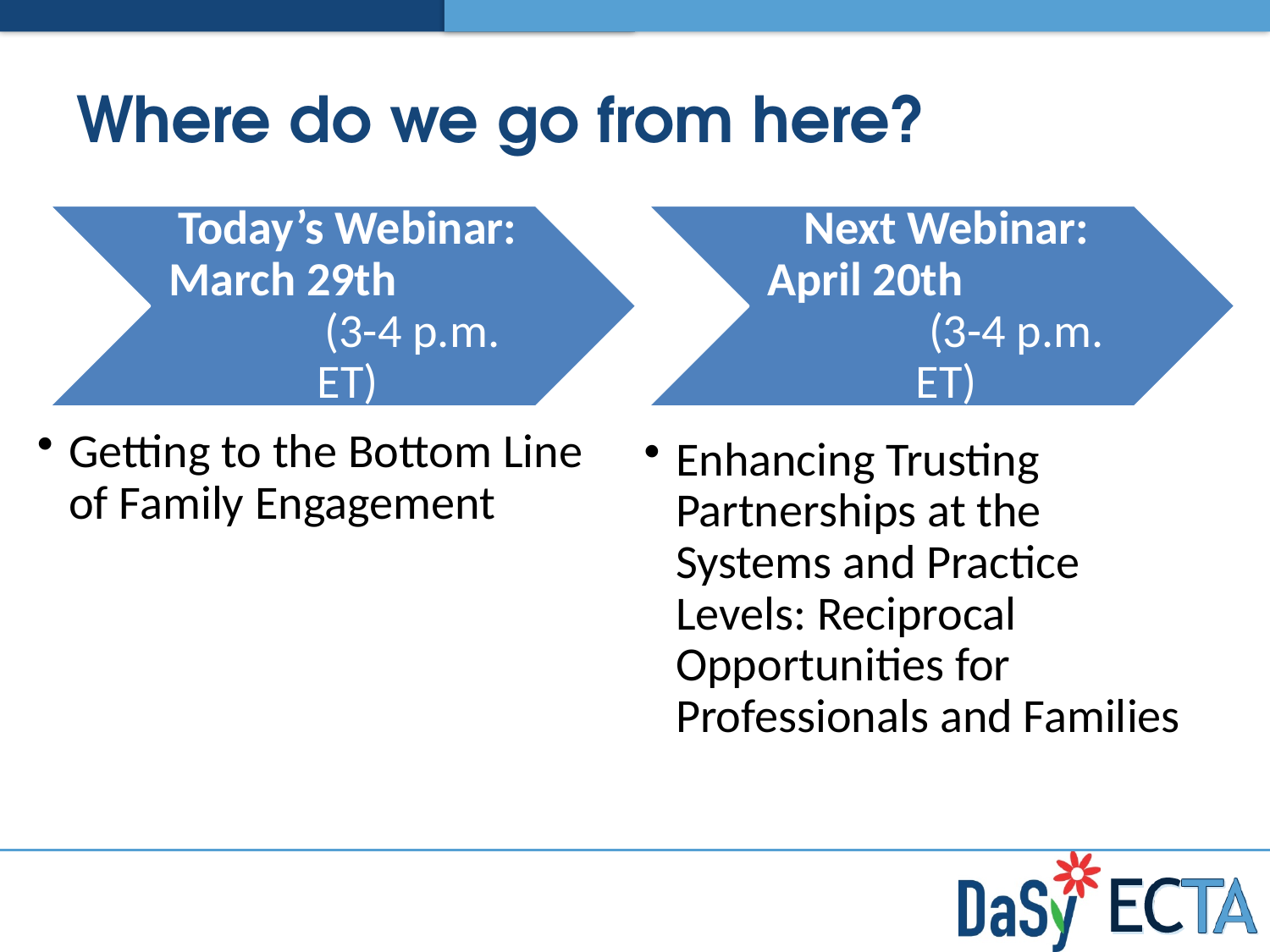

# Where do we go from here?
Today’s Webinar: March 29th                         (3-4 p.m. ET)
Getting to the Bottom Line of Family Engagement
Next Webinar: April 20th                             (3-4 p.m. ET)
Enhancing Trusting Partnerships at the Systems and Practice Levels: Reciprocal Opportunities for Professionals and Families